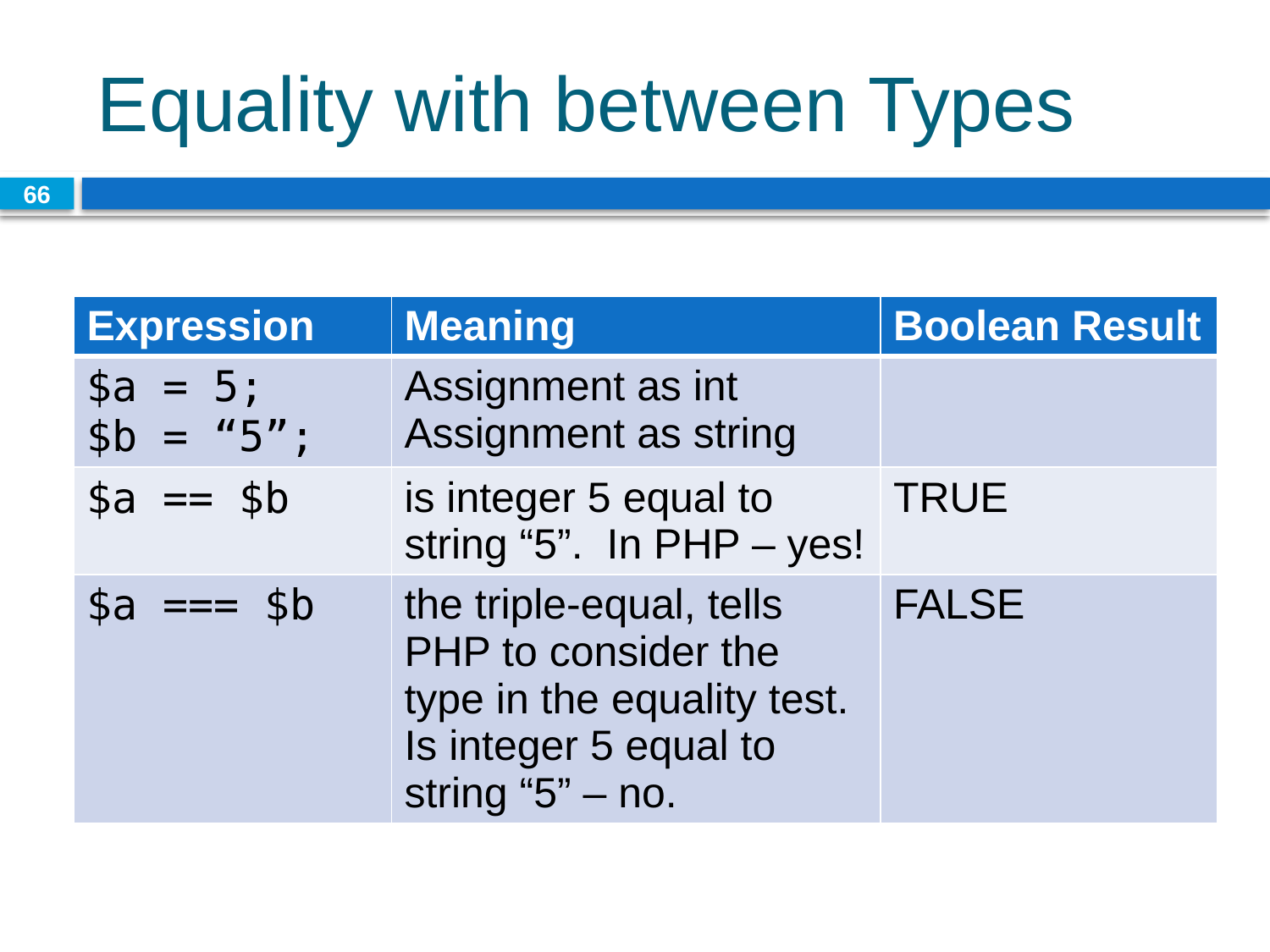

# Equality with between Types
66
| Expression | Meaning | Boolean Result |
| --- | --- | --- |
| $a = 5; $b = “5”; | Assignment as int Assignment as string |  |
| $a == $b | is integer 5 equal to string “5”. In PHP – yes! | TRUE |
| $a === $b | the triple-equal, tells PHP to consider the type in the equality test. Is integer 5 equal to string “5” – no. | FALSE |